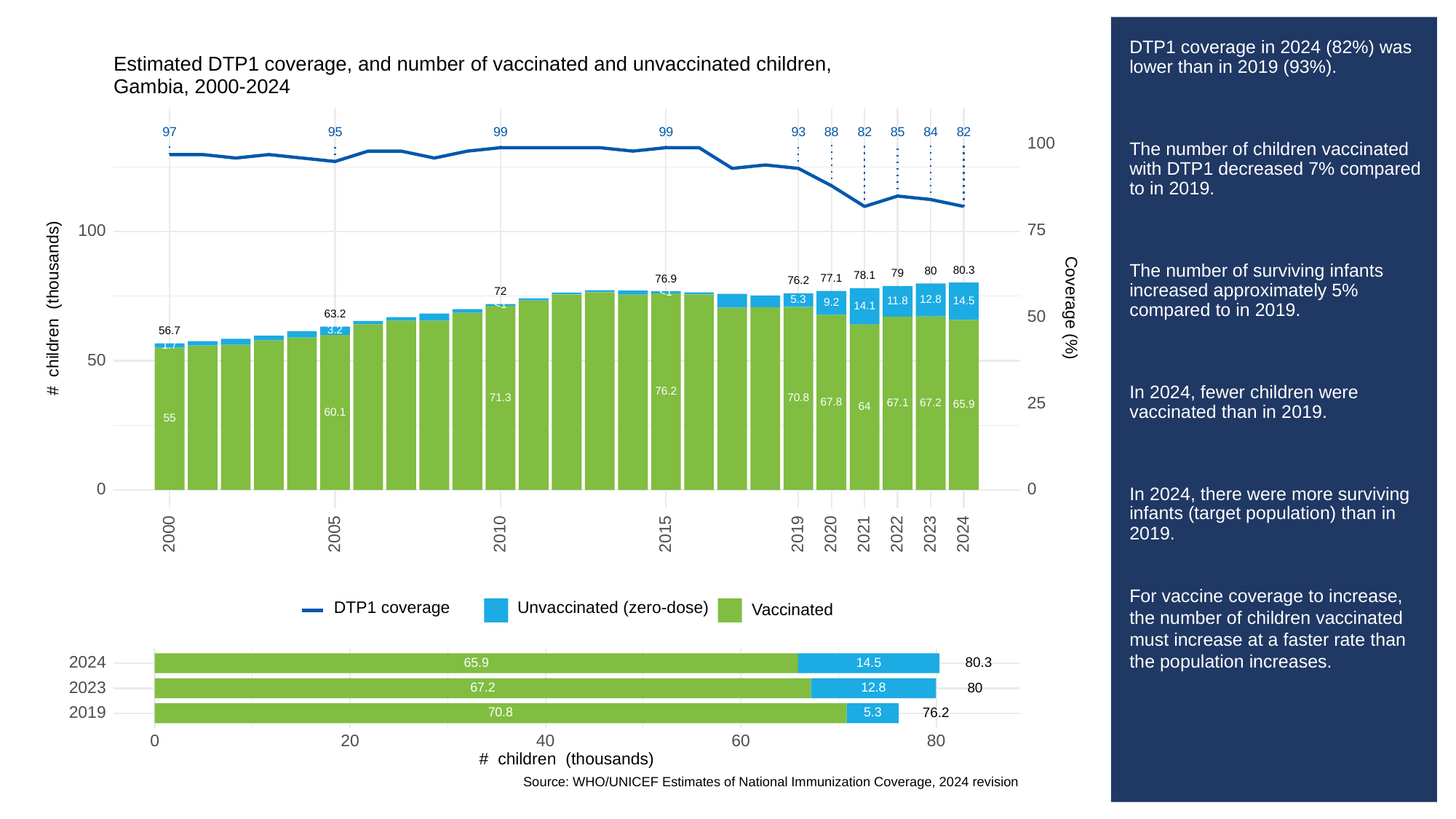

# DTP1 coverage in 2024 (82%) was lower than in 2019 (93%).

The number of children vaccinated with DTP1 decreased 7% compared to in 2019.

The number of surviving infants increased approximately 5% compared to in 2019.

In 2024, fewer children were vaccinated than in 2019.

In 2024, there were more surviving infants (target population) than in 2019.

For vaccine coverage to increase, the number of children vaccinated must increase at a faster rate than the population increases.

Estimated DTP1 coverage, and number of vaccinated and unvaccinated children,
Gambia, 2000-2024

93
97
95
99
99
88
82
85
84
82
100

75
100

80.3
80
79
78.1
77.1
76.9
76.2

72

<1

12.8
5.3

14.5
11.8

9.2

#  children  (thousands)
Coverage (%)
<1
14.1

63.2
50

3.2

56.7

1.7

50

76.2
71.3
70.8
25
67.8
67.2
67.1
65.9
64
60.1
55

0
0

2023
2000
2005
2010
2015
2019
2020
2021
2022
2024

Unvaccinated (zero-dose)
DTP1 coverage
Vaccinated

2024
80.3
65.9
14.5

2023
80
67.2
12.8

2019
76.2
5.3
70.8

0
20
40
60
80
#  children  (thousands)
Source: WHO/UNICEF Estimates of National Immunization Coverage, 2024 revision